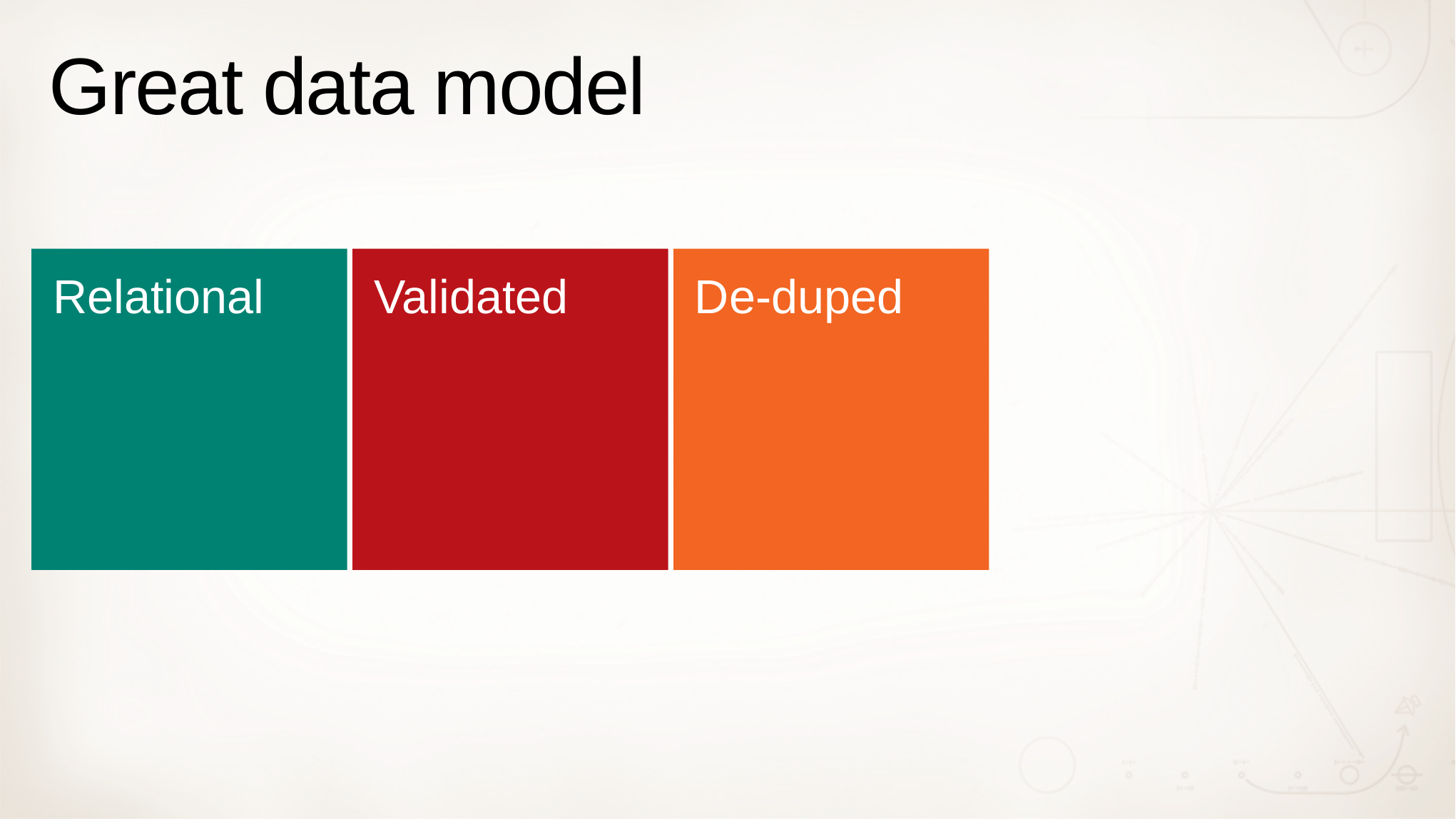

# Great data model
Relational
Validated

De-duped